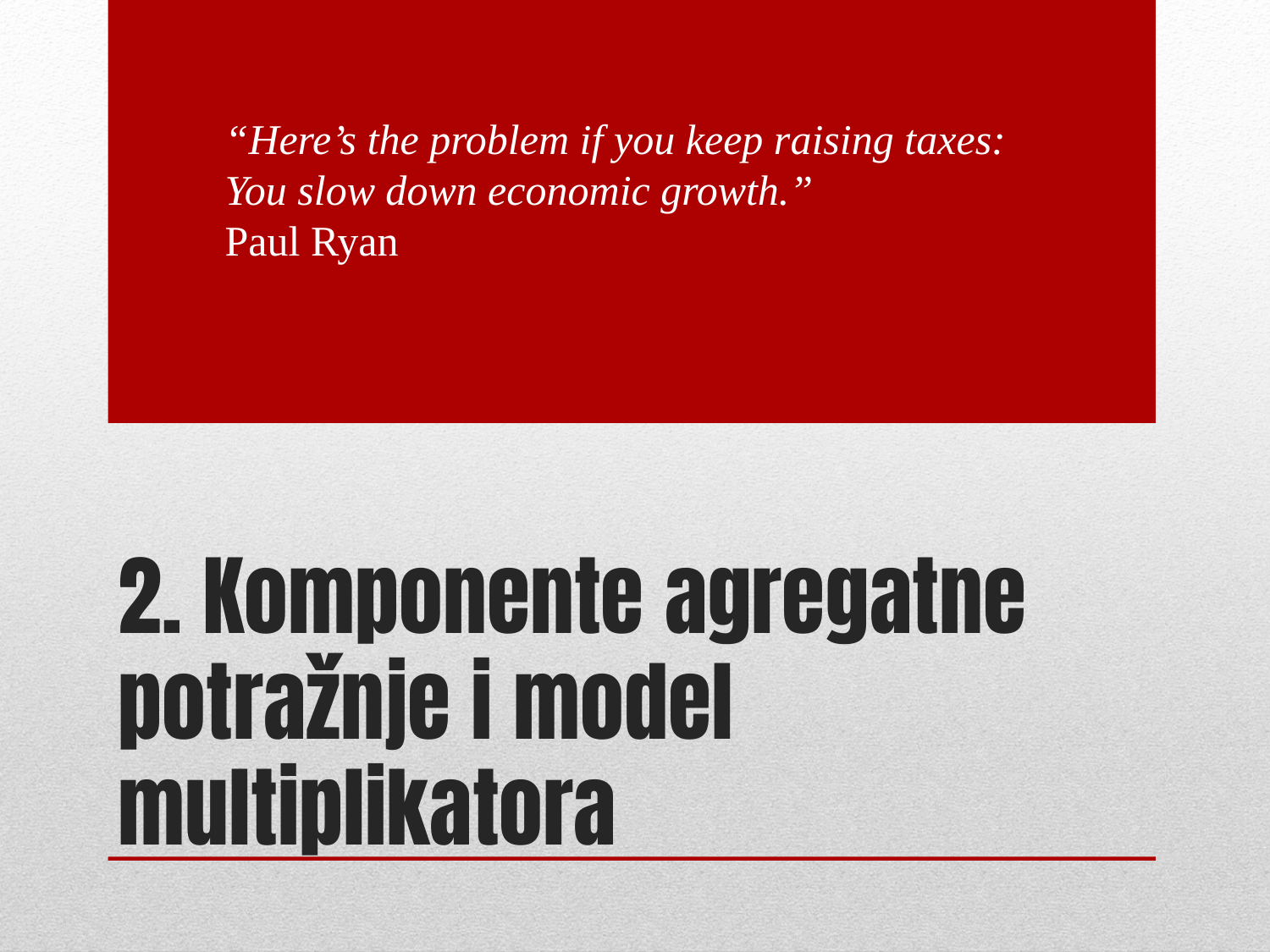

“Here’s the problem if you keep raising taxes: You slow down economic growth.”
Paul Ryan
# 2. Komponente agregatne potražnje i model multiplikatora